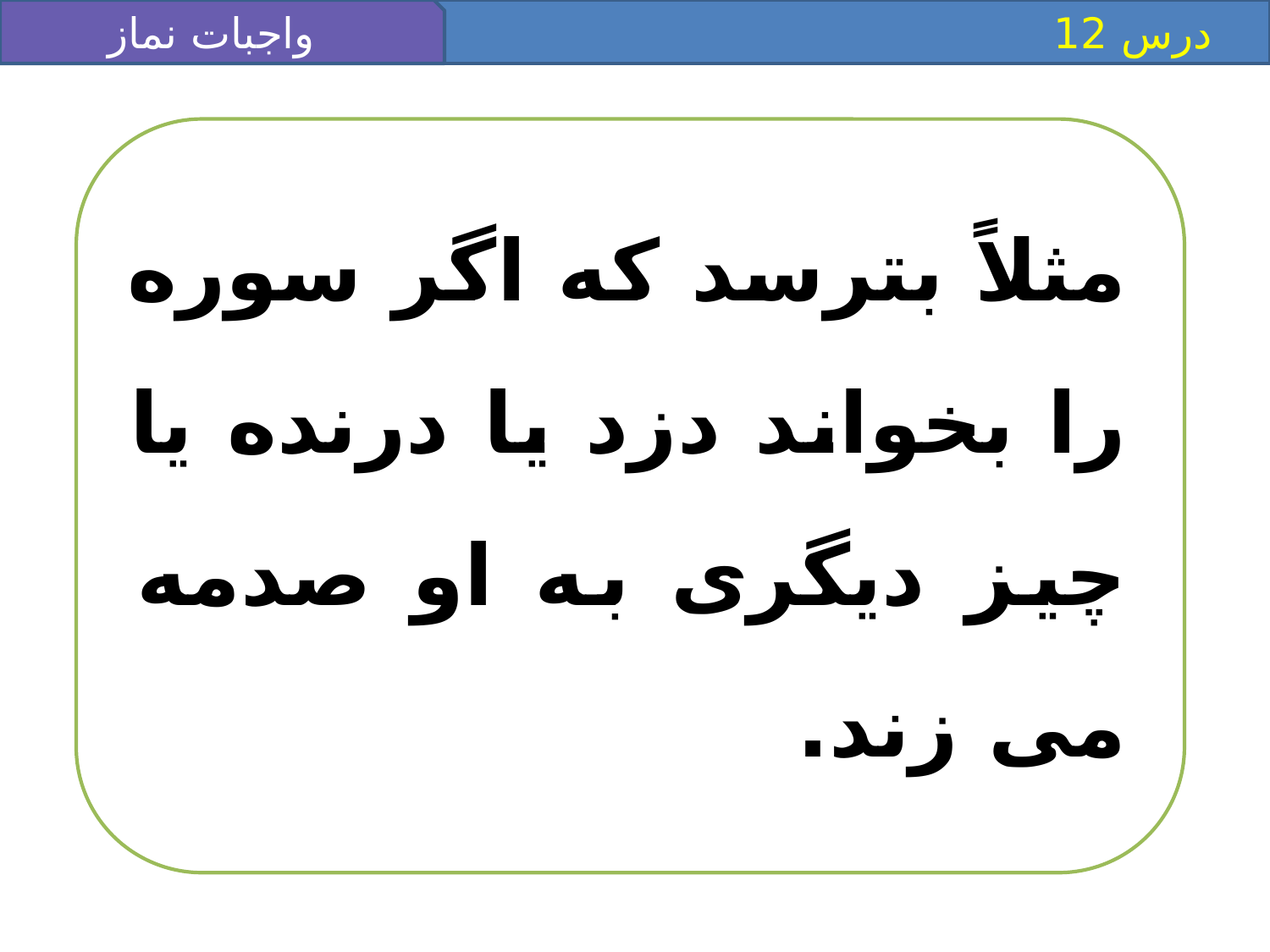

واجبات نماز 2
 درس 12

مثلاً بترسد كه اگر سوره را بخواند دزد يا درنده يا چيز ديگرى به او صدمه مى زند.